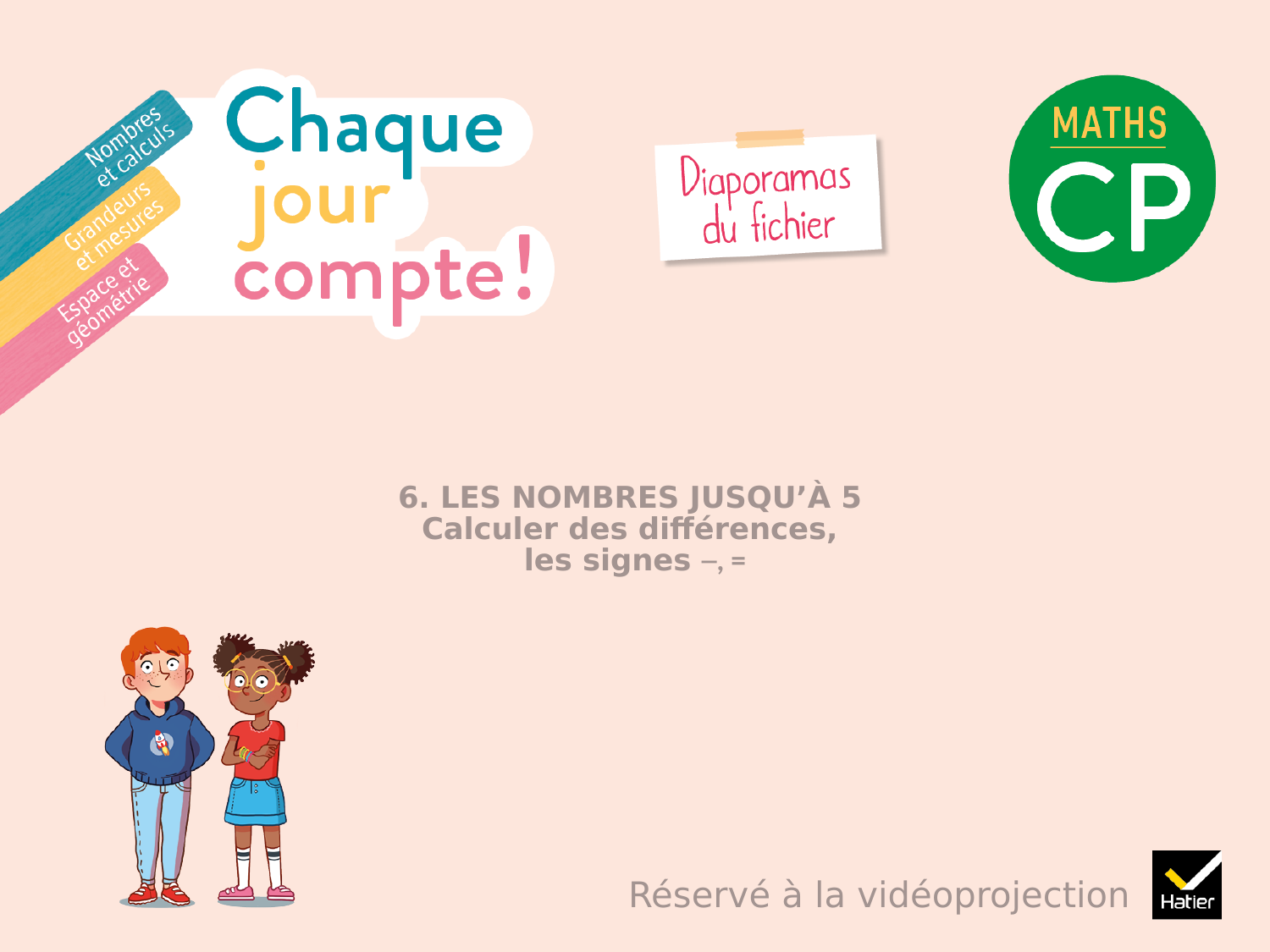

# 6. LES NOMBRES JUSQU’À 5 Calculer des différences, les signes ─, =
Réservé à la vidéoprojection